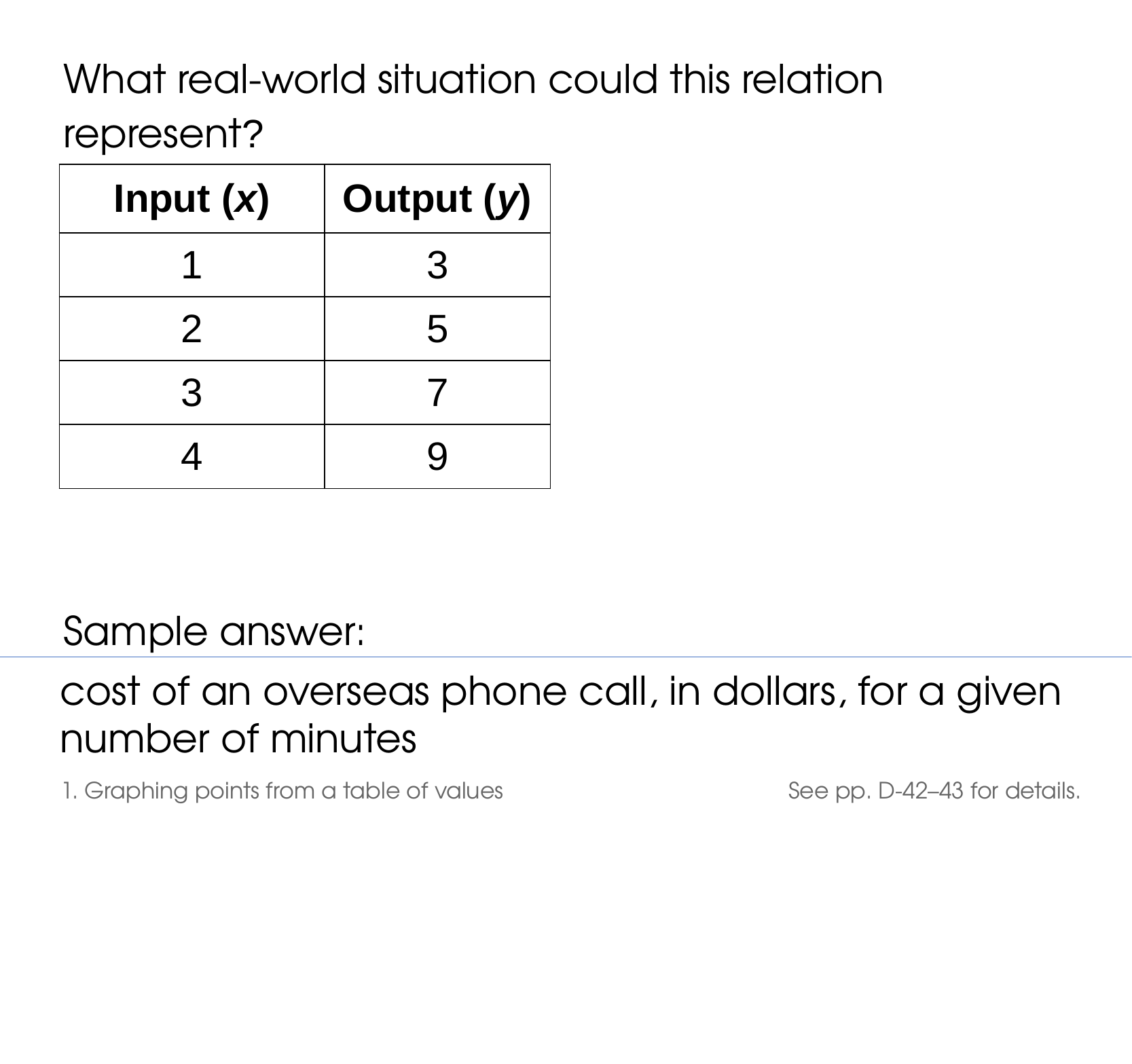

What real-world situation could this relation represent?

Sample answer:
| Input (x) | Output (y) |
| --- | --- |
| 1 | 3 |
| 2 | 5 |
| 3 | 7 |
| 4 | 9 |
cost of an overseas phone call, in dollars, for a given number of minutes
1. Graphing points from a table of values
See pp. D-42–43 for details.